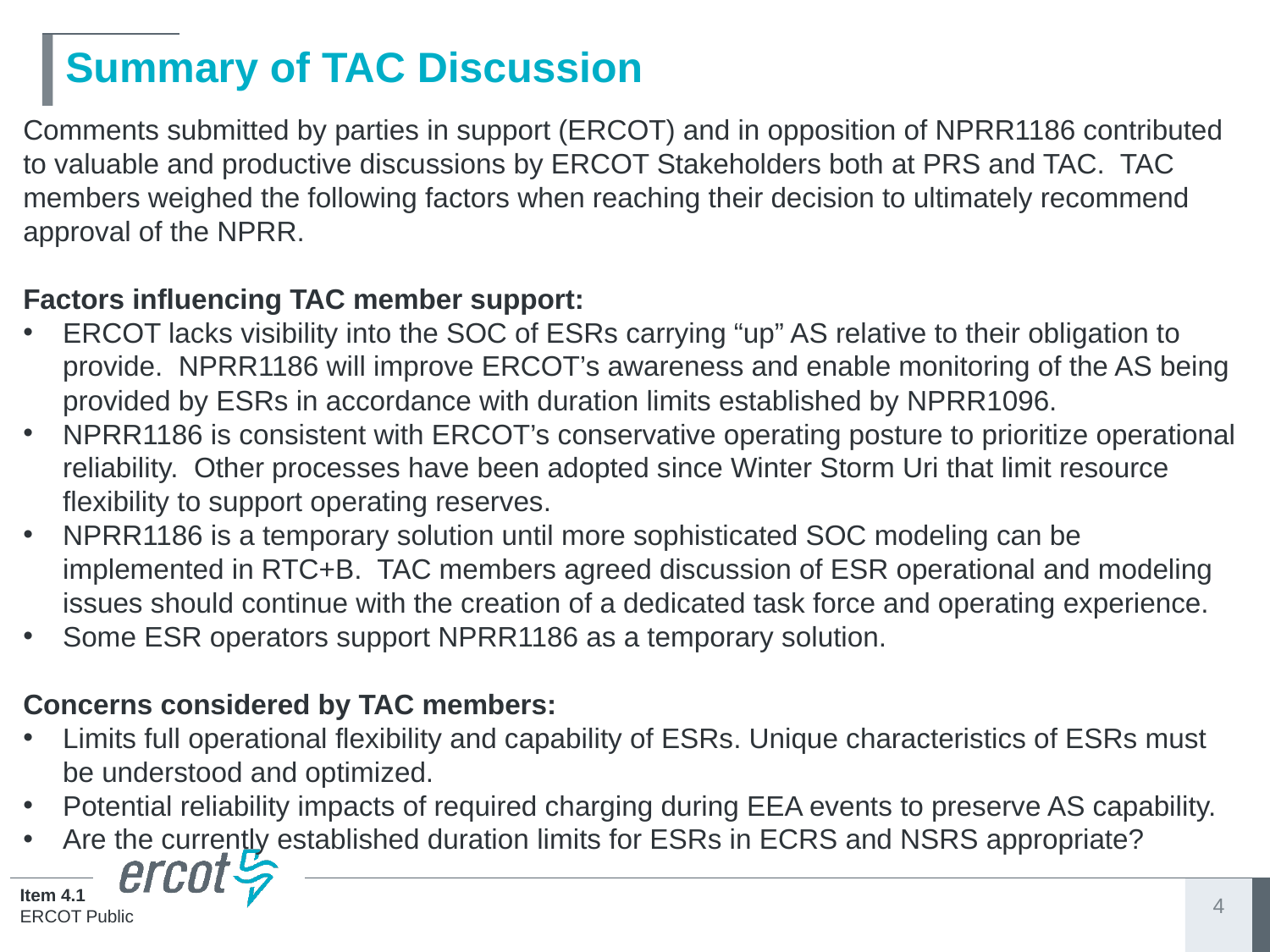

# Summary of TAC Discussion
Comments submitted by parties in support (ERCOT) and in opposition of NPRR1186 contributed to valuable and productive discussions by ERCOT Stakeholders both at PRS and TAC.  TAC members weighed the following factors when reaching their decision to ultimately recommend approval of the NPRR.

Factors influencing TAC member support:
ERCOT lacks visibility into the SOC of ESRs carrying “up” AS relative to their obligation to provide.  NPRR1186 will improve ERCOT’s awareness and enable monitoring of the AS being provided by ESRs in accordance with duration limits established by NPRR1096.
NPRR1186 is consistent with ERCOT’s conservative operating posture to prioritize operational reliability.  Other processes have been adopted since Winter Storm Uri that limit resource flexibility to support operating reserves.
NPRR1186 is a temporary solution until more sophisticated SOC modeling can be implemented in RTC+B.  TAC members agreed discussion of ESR operational and modeling issues should continue with the creation of a dedicated task force and operating experience.
Some ESR operators support NPRR1186 as a temporary solution.

Concerns considered by TAC members:
Limits full operational flexibility and capability of ESRs. Unique characteristics of ESRs must be understood and optimized.
Potential reliability impacts of required charging during EEA events to preserve AS capability.
Are the currently established duration limits for ESRs in ECRS and NSRS appropriate?
4